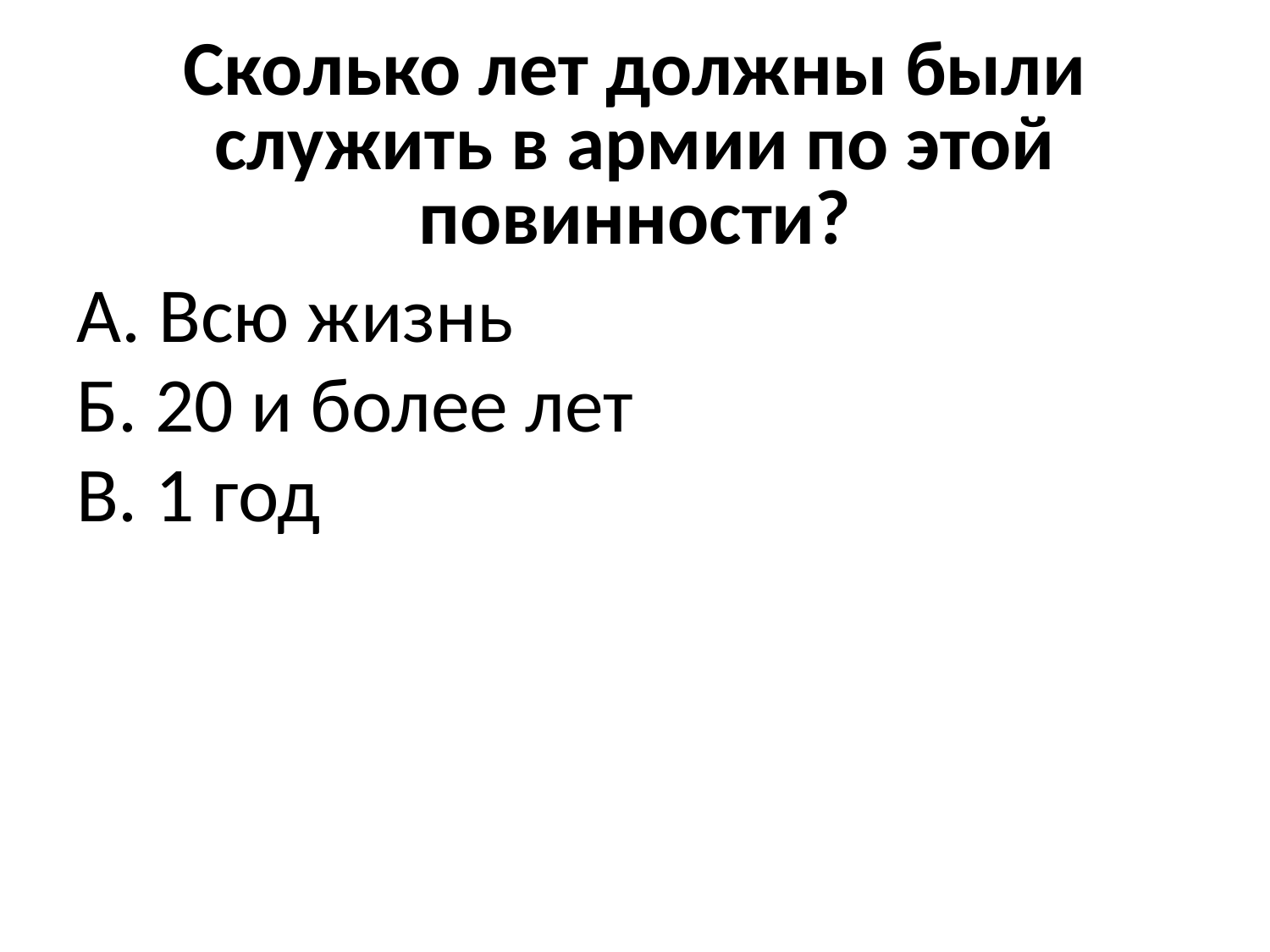

# Сколько лет должны были служить в армии по этой повинности?
А. Всю жизнь
Б. 20 и более лет
В. 1 год